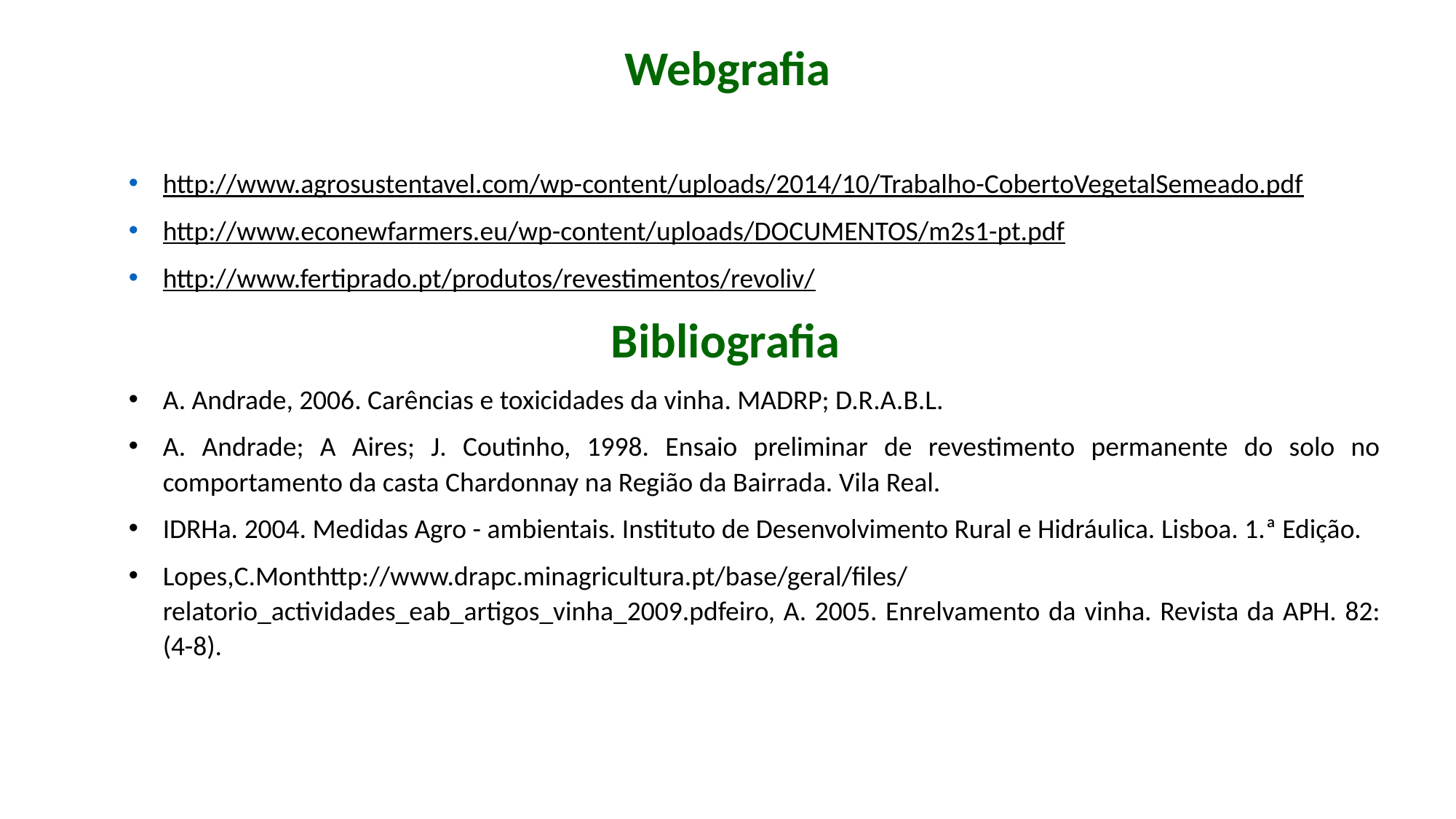

Webgrafia
http://www.agrosustentavel.com/wp-content/uploads/2014/10/Trabalho-CobertoVegetalSemeado.pdf
http://www.econewfarmers.eu/wp-content/uploads/DOCUMENTOS/m2s1-pt.pdf
http://www.fertiprado.pt/produtos/revestimentos/revoliv/
                                                                              Bibliografia
A. Andrade, 2006. Carências e toxicidades da vinha. MADRP; D.R.A.B.L.
A. Andrade; A Aires; J. Coutinho, 1998. Ensaio preliminar de revestimento permanente do solo no comportamento da casta Chardonnay na Região da Bairrada. Vila Real.
IDRHa. 2004. Medidas Agro - ambientais. Instituto de Desenvolvimento Rural e Hidráulica. Lisboa. 1.ª Edição.
Lopes,C.Monthttp://www.drapc.minagricultura.pt/base/geral/files/relatorio_actividades_eab_artigos_vinha_2009.pdfeiro, A. 2005. Enrelvamento da vinha. Revista da APH. 82:(4-8).